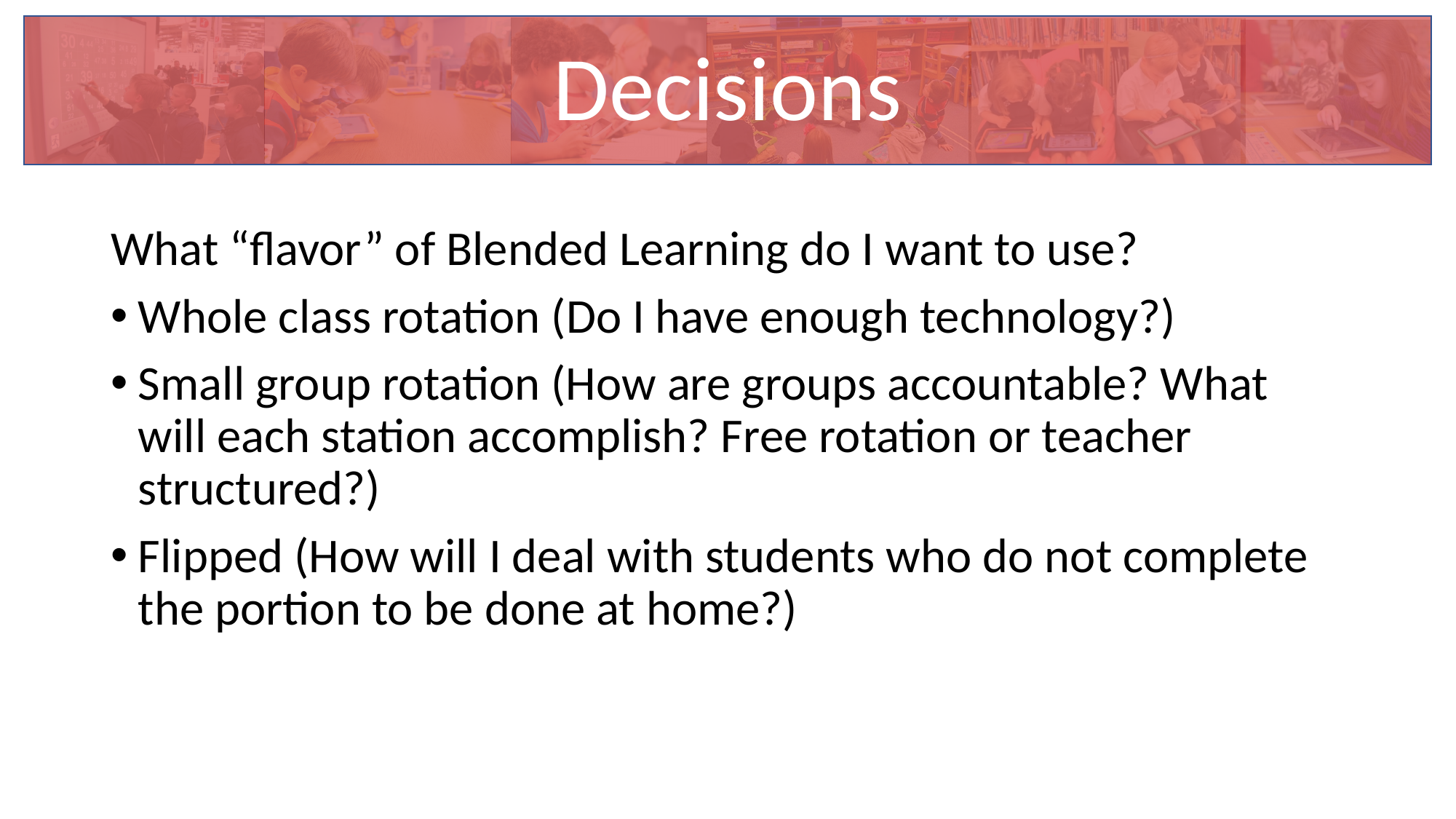

# Decisions
What “flavor” of Blended Learning do I want to use?
Whole class rotation (Do I have enough technology?)
Small group rotation (How are groups accountable? What will each station accomplish? Free rotation or teacher structured?)
Flipped (How will I deal with students who do not complete the portion to be done at home?)